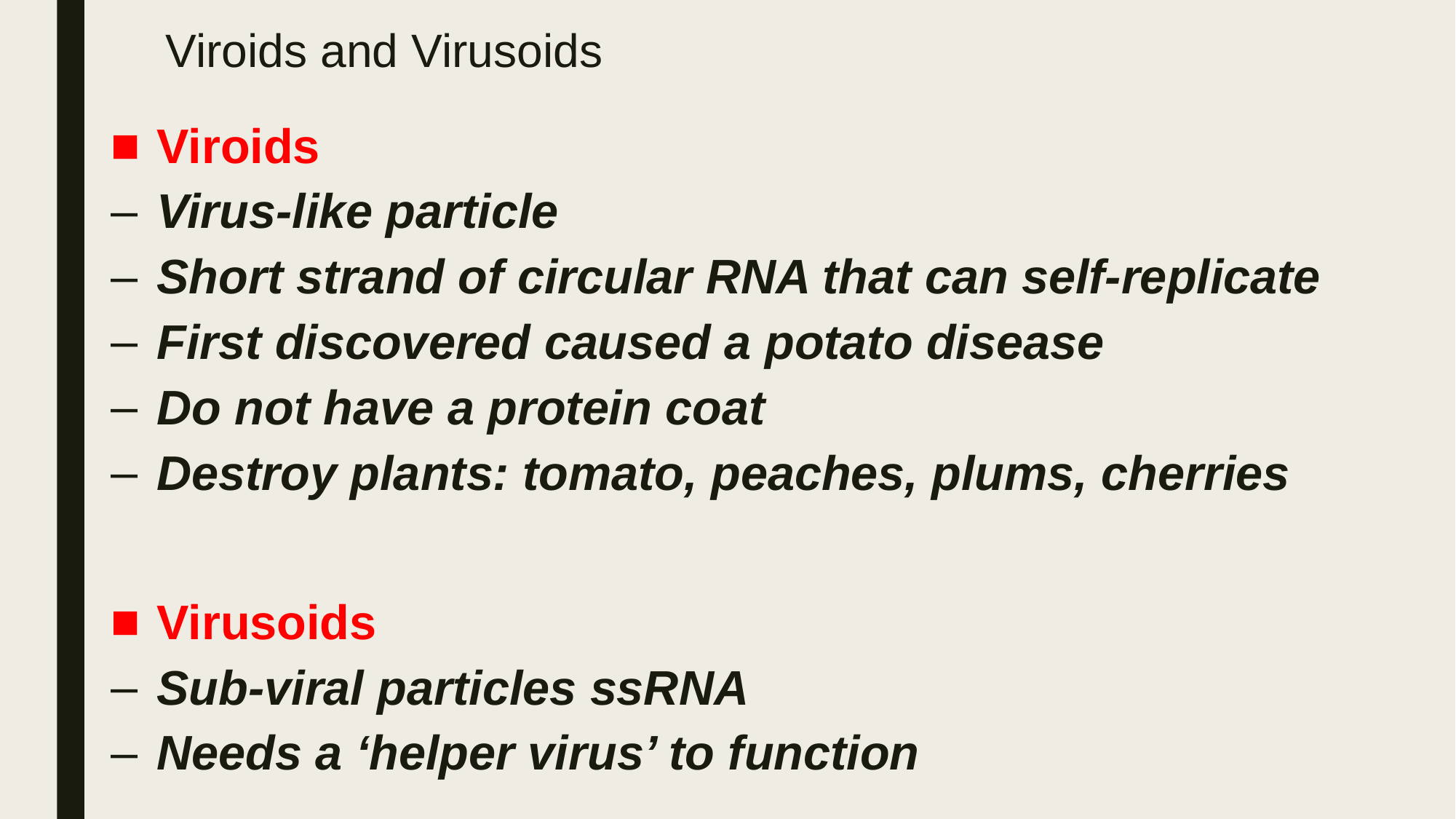

# Viroids and Virusoids
Viroids
Virus-like particle
Short strand of circular RNA that can self-replicate
First discovered caused a potato disease
Do not have a protein coat
Destroy plants: tomato, peaches, plums, cherries

Virusoids
Sub-viral particles ssRNA
Needs a ‘helper virus’ to function